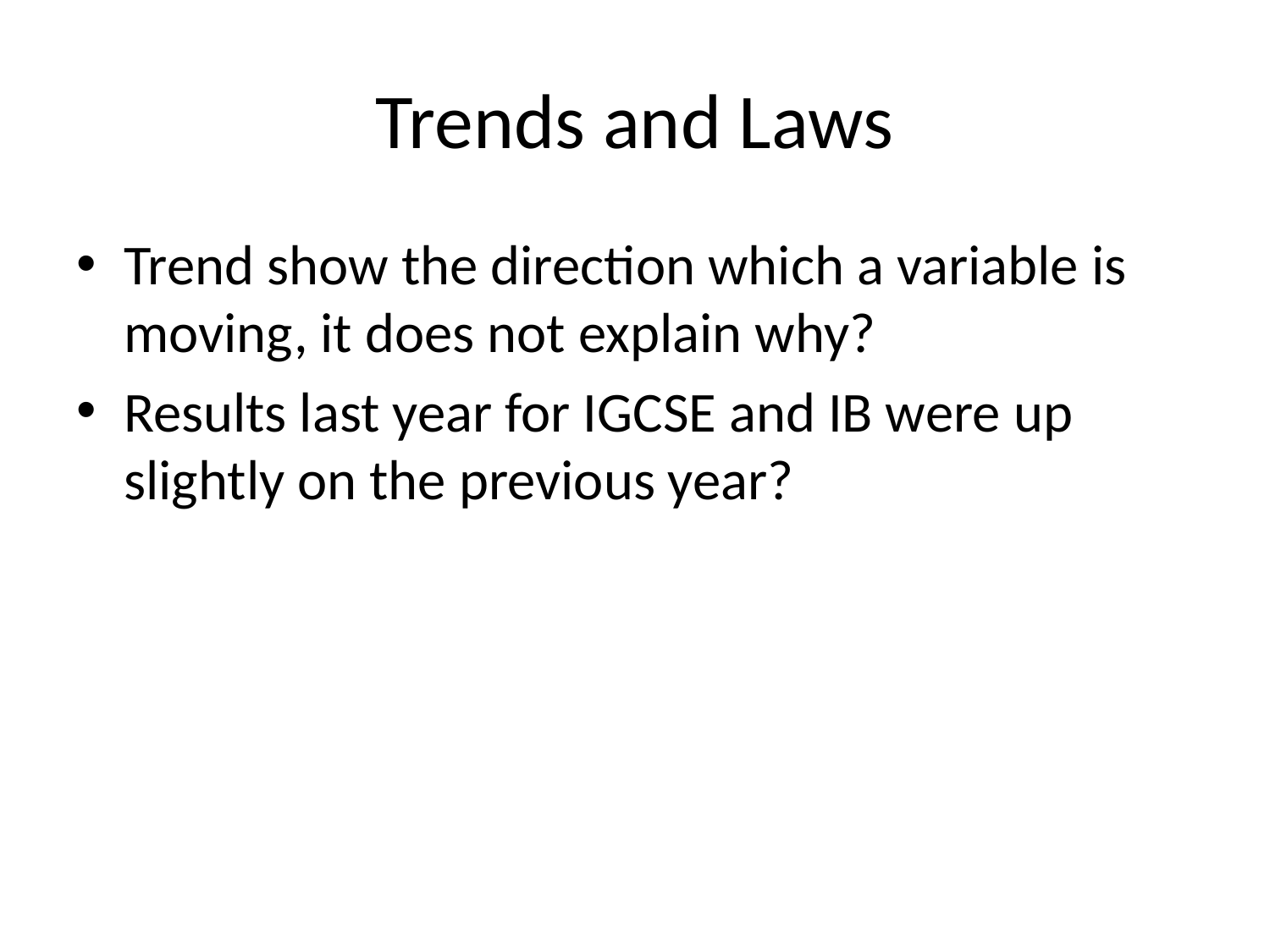

# Trends and Laws
Trend show the direction which a variable is moving, it does not explain why?
Results last year for IGCSE and IB were up slightly on the previous year?